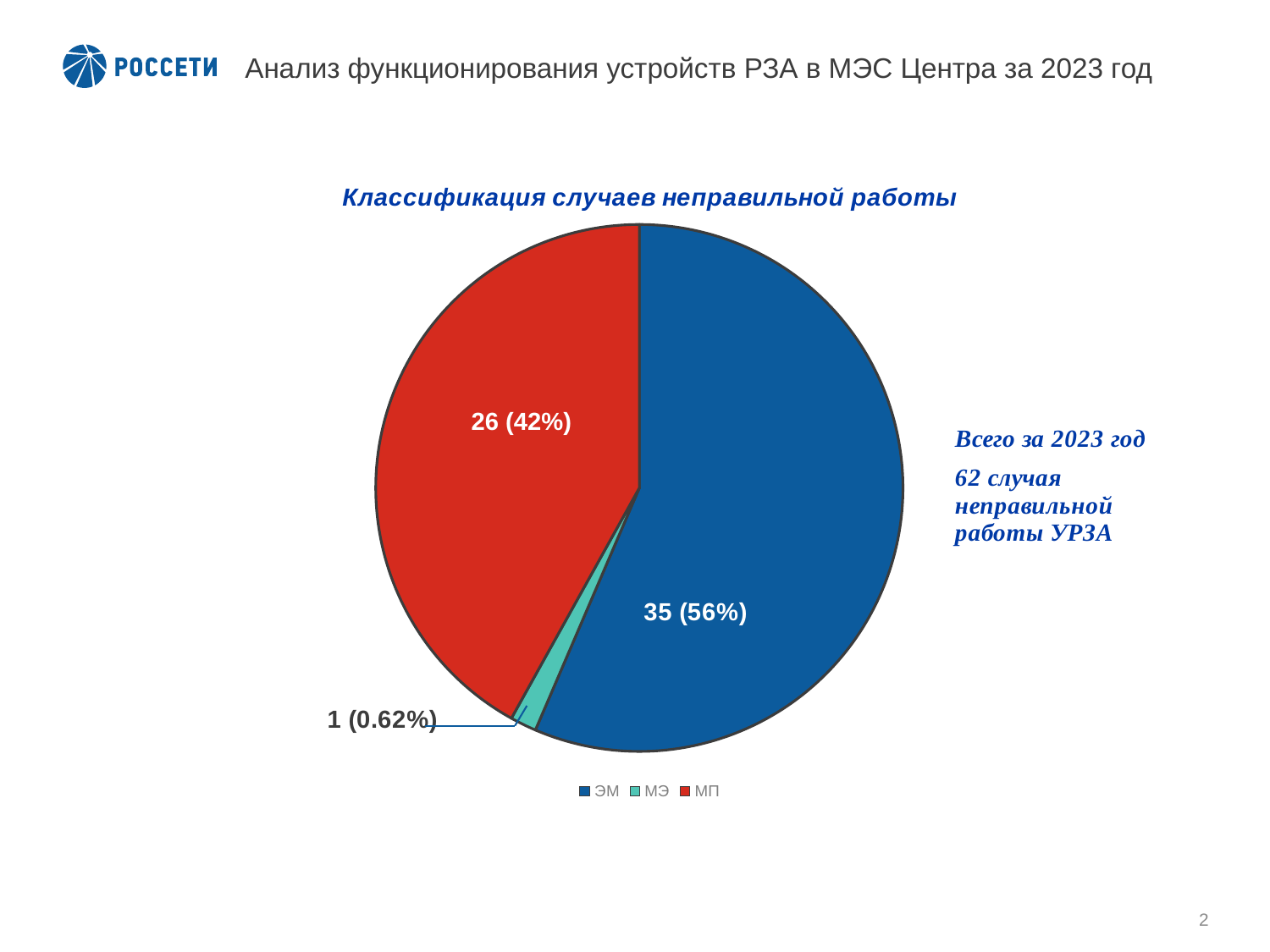

# Анализ функционирования устройств РЗА в МЭС Центра за 2023 год

### Chart:

| Category | Классификация случаев неправильной работы |
|---|---|
| ЭМ | 35.0 |
| МЭ | 1.0 |
| МП | 26.0 |
26 (42%)